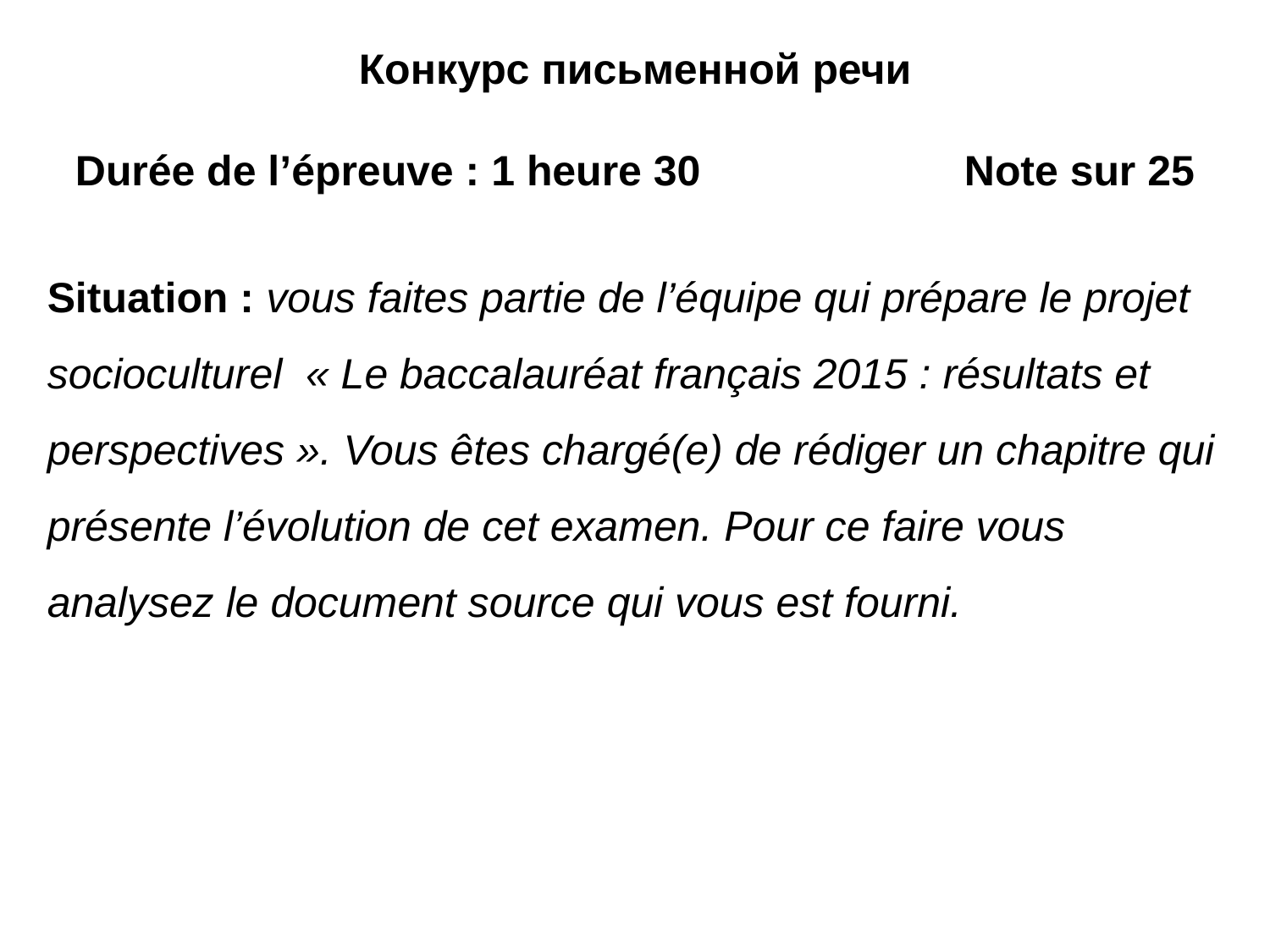

Конкурс письменной речи

Durée de l’épreuve : 1 heure 30			Note sur 25

Situation : vous faites partie de l’équipe qui prépare le projet socioculturel  « Le baccalauréat français 2015 : résultats et perspectives ». Vous êtes chargé(e) de rédiger un chapitre qui présente l’évolution de cet examen. Pour ce faire vous analysez le document source qui vous est fourni.